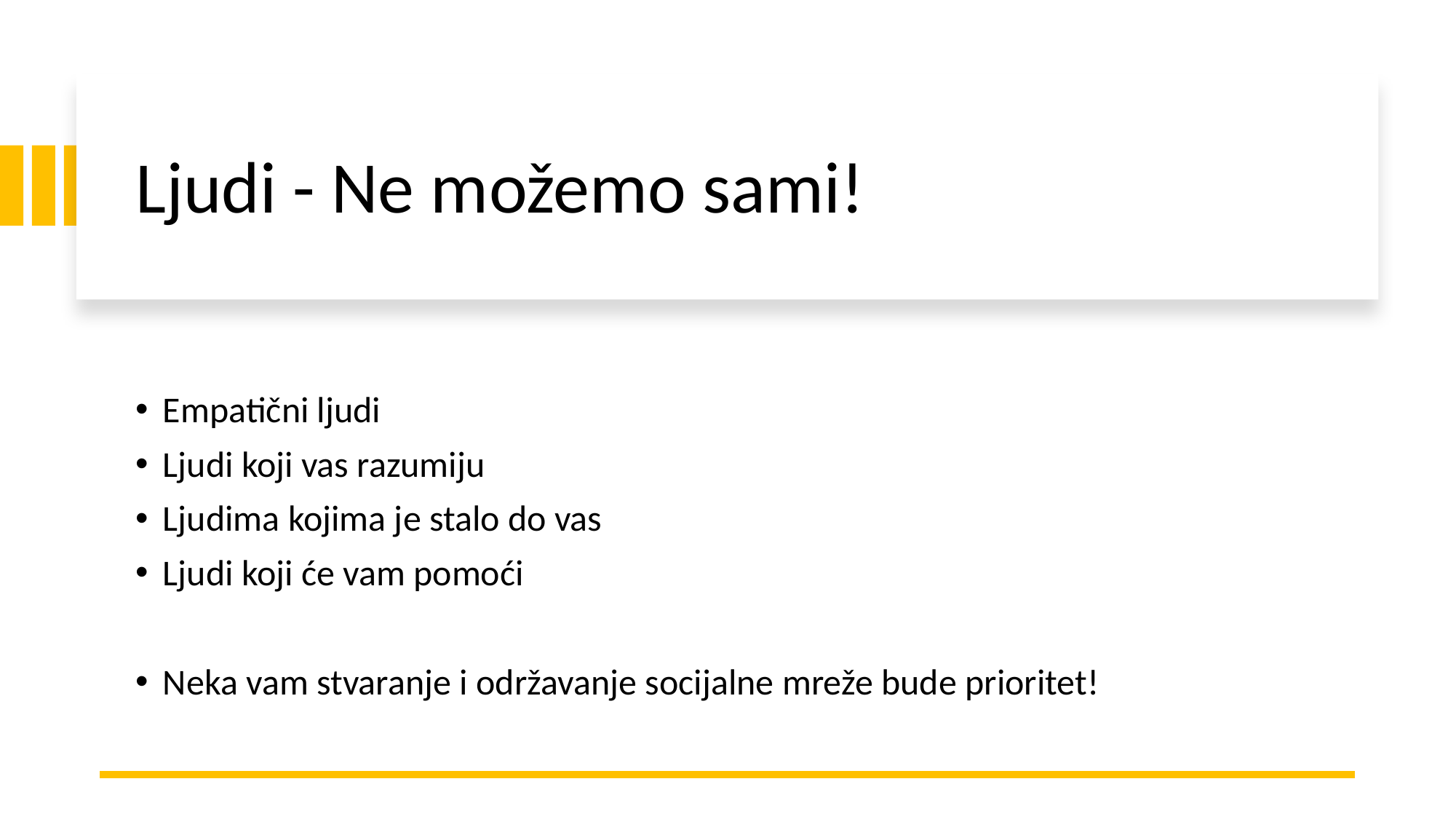

# Ljudi - Ne možemo sami!

Empatični ljudi
Ljudi koji vas razumiju
Ljudima kojima je stalo do vas
Ljudi koji će vam pomoći

Neka vam stvaranje i održavanje socijalne mreže bude prioritet!